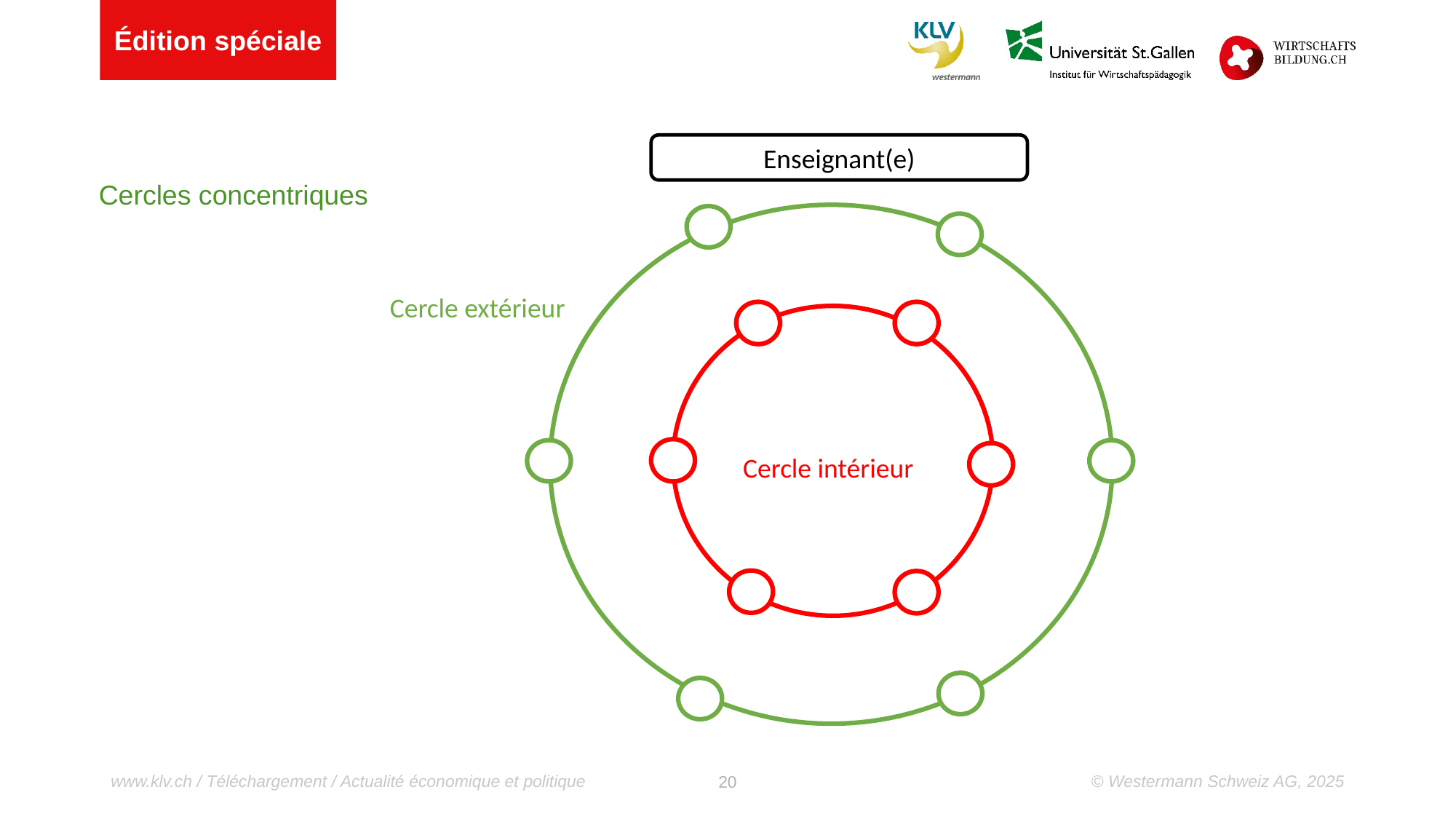

Enseignant(e)

Cercle extérieur

Cercle intérieur

Cercles concentriques

www.klv.ch / Téléchargement / Actualité économique et politique
© Westermann Schweiz AG, 2025
20